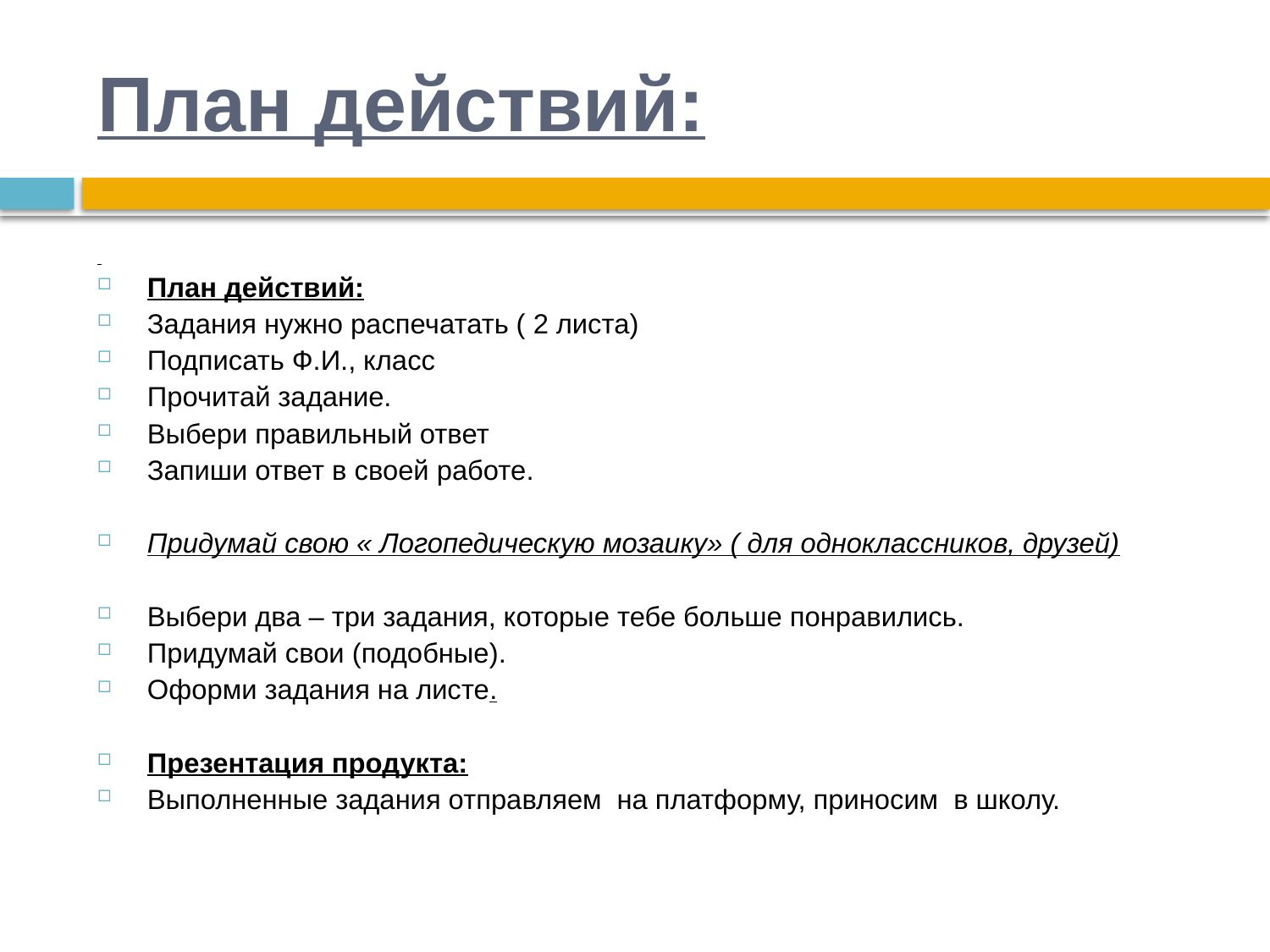

# План действий:

План действий:
Задания нужно распечатать ( 2 листа)
Подписать Ф.И., класс
Прочитай задание.
Выбери правильный ответ
Запиши ответ в своей работе.

Придумай свою « Логопедическую мозаику» ( для одноклассников, друзей)

Выбери два – три задания, которые тебе больше понравились.
Придумай свои (подобные).
Оформи задания на листе.

Презентация продукта:
Выполненные задания отправляем  на платформу, приносим  в школу.